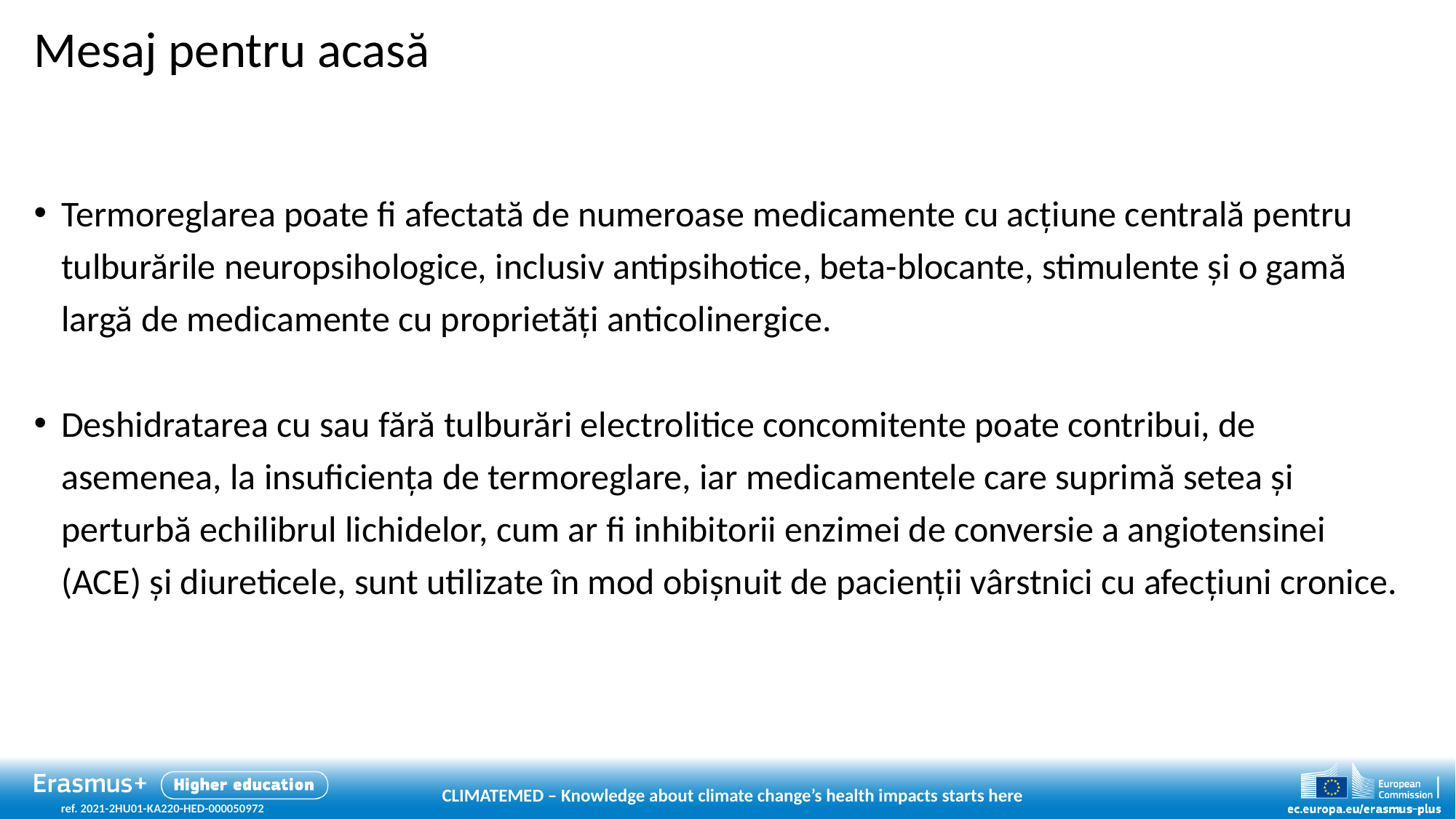

# Mesaj pentru acasă
Termoreglarea poate fi afectată de numeroase medicamente cu acțiune centrală pentru tulburările neuropsihologice, inclusiv antipsihotice, beta-blocante, stimulente și o gamă largă de medicamente cu proprietăți anticolinergice.
Deshidratarea cu sau fără tulburări electrolitice concomitente poate contribui, de asemenea, la insuficiența de termoreglare, iar medicamentele care suprimă setea și perturbă echilibrul lichidelor, cum ar fi inhibitorii enzimei de conversie a angiotensinei (ACE) și diureticele, sunt utilizate în mod obișnuit de pacienții vârstnici cu afecțiuni cronice.